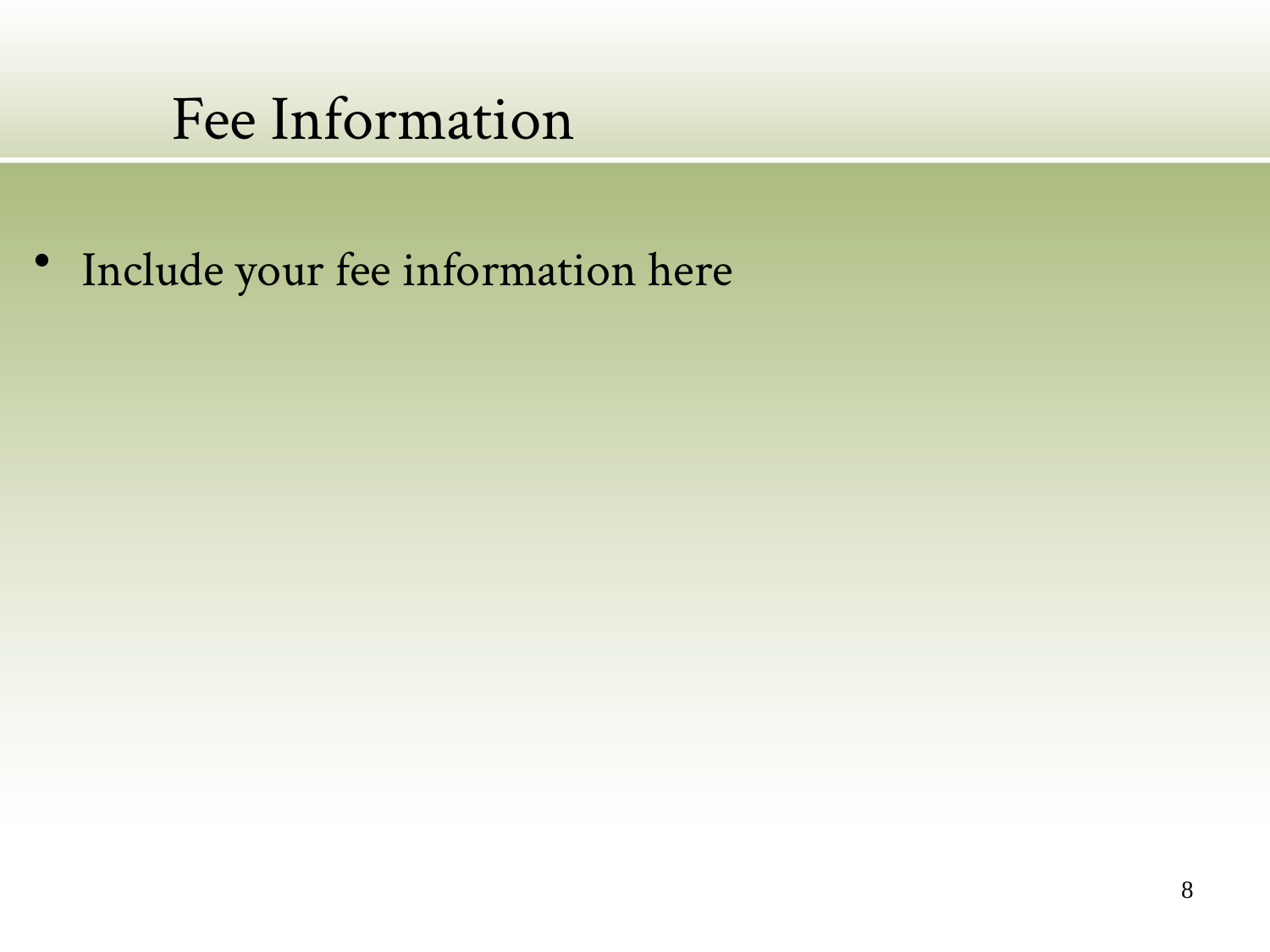

# Fee Information

Include your fee information here

8